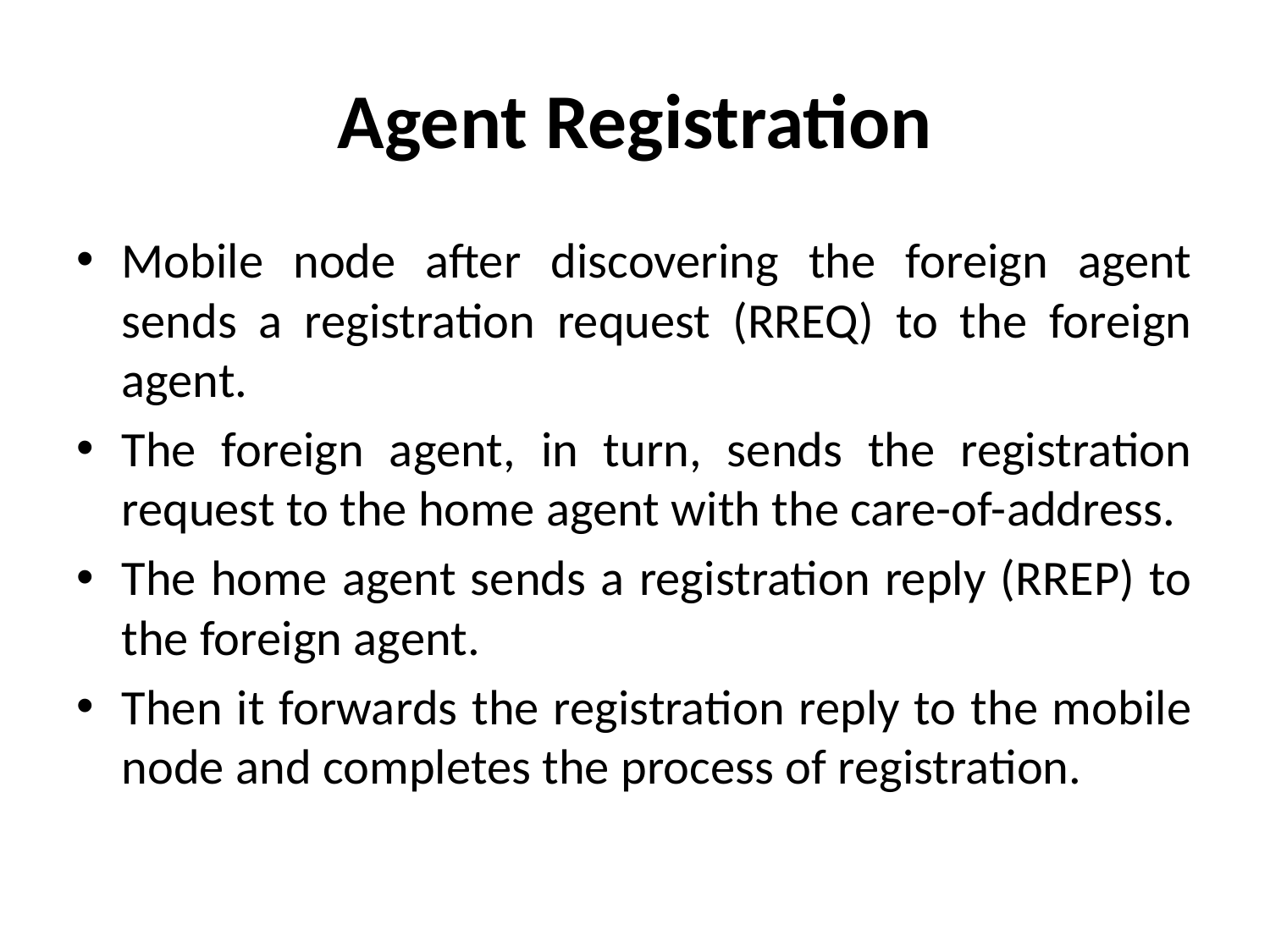

# Agent Registration
Mobile node after discovering the foreign agent sends a registration request (RREQ) to the foreign agent.
The foreign agent, in turn, sends the registration request to the home agent with the care-of-address.
The home agent sends a registration reply (RREP) to the foreign agent.
Then it forwards the registration reply to the mobile node and completes the process of registration.